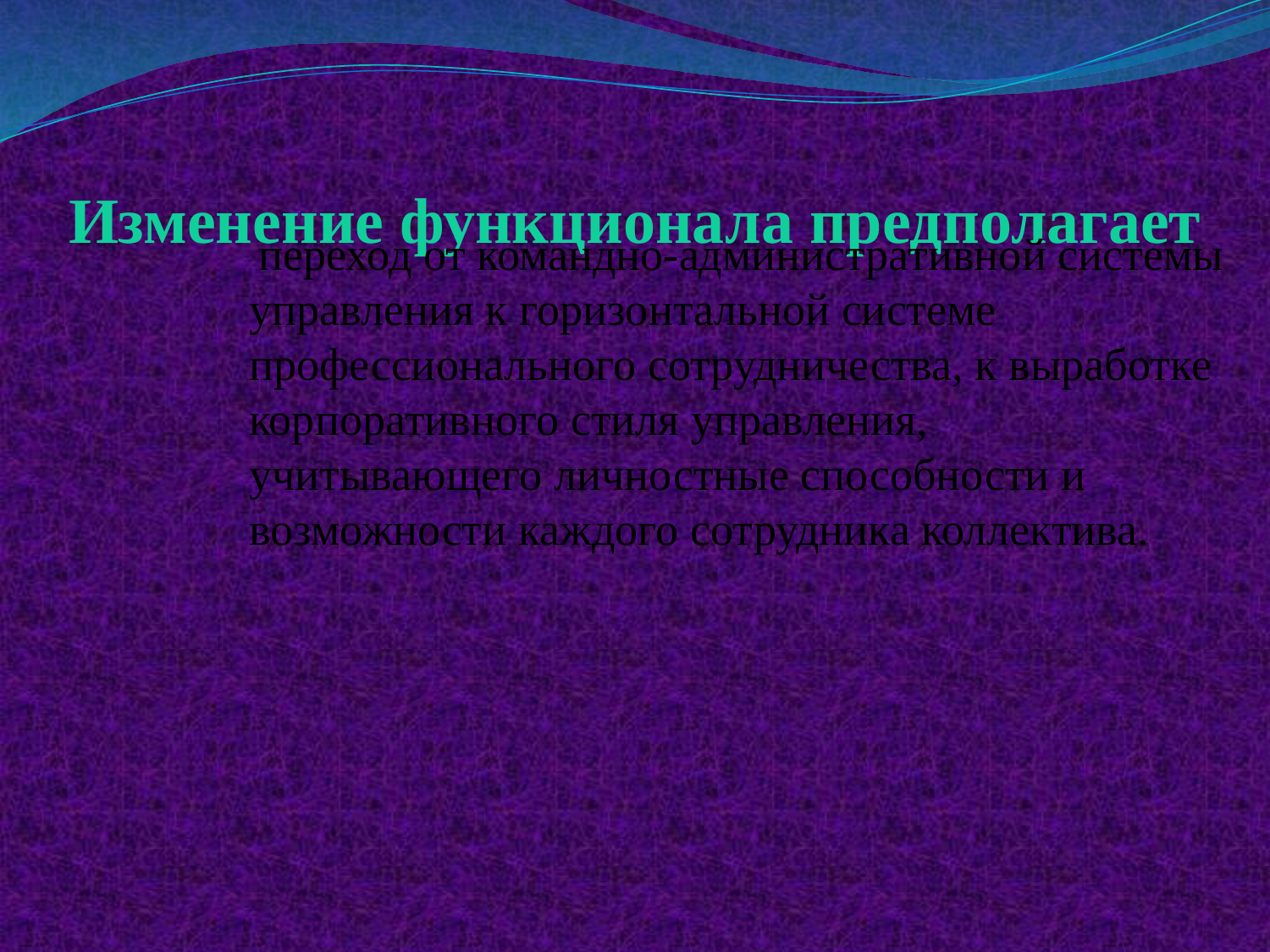

# Изменение функционала предполагает
    переход от командно-административной системы управления к горизонтальной системе профессионального сотрудничества, к выработке корпоративного стиля управления, учитывающего личностные способности и возможности каждого сотрудника коллектива.